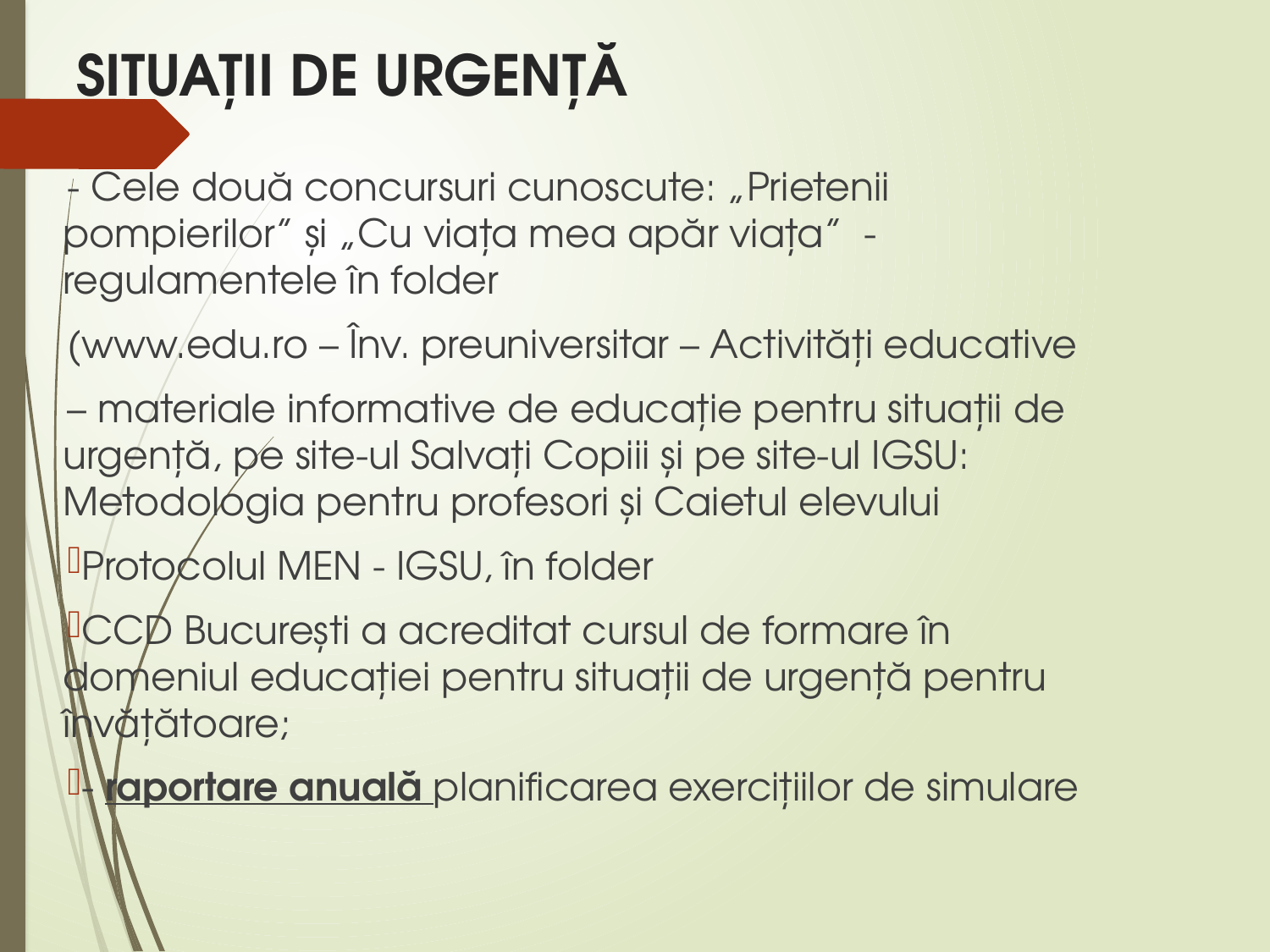

# SITUAȚII DE URGENȚĂ
- Cele două concursuri cunoscute: „Prietenii pompierilor” și „Cu viața mea apăr viața”  - regulamentele în folder
(www.edu.ro – Înv. preuniversitar – Activități educative
– materiale informative de educație pentru situații de urgență, pe site-ul Salvați Copiii și pe site-ul IGSU: Metodologia pentru profesori și Caietul elevului
Protocolul MEN - IGSU, în folder
CCD București a acreditat cursul de formare în domeniul educației pentru situații de urgență pentru învățătoare;
- raportare anuală planificarea exercițiilor de simulare